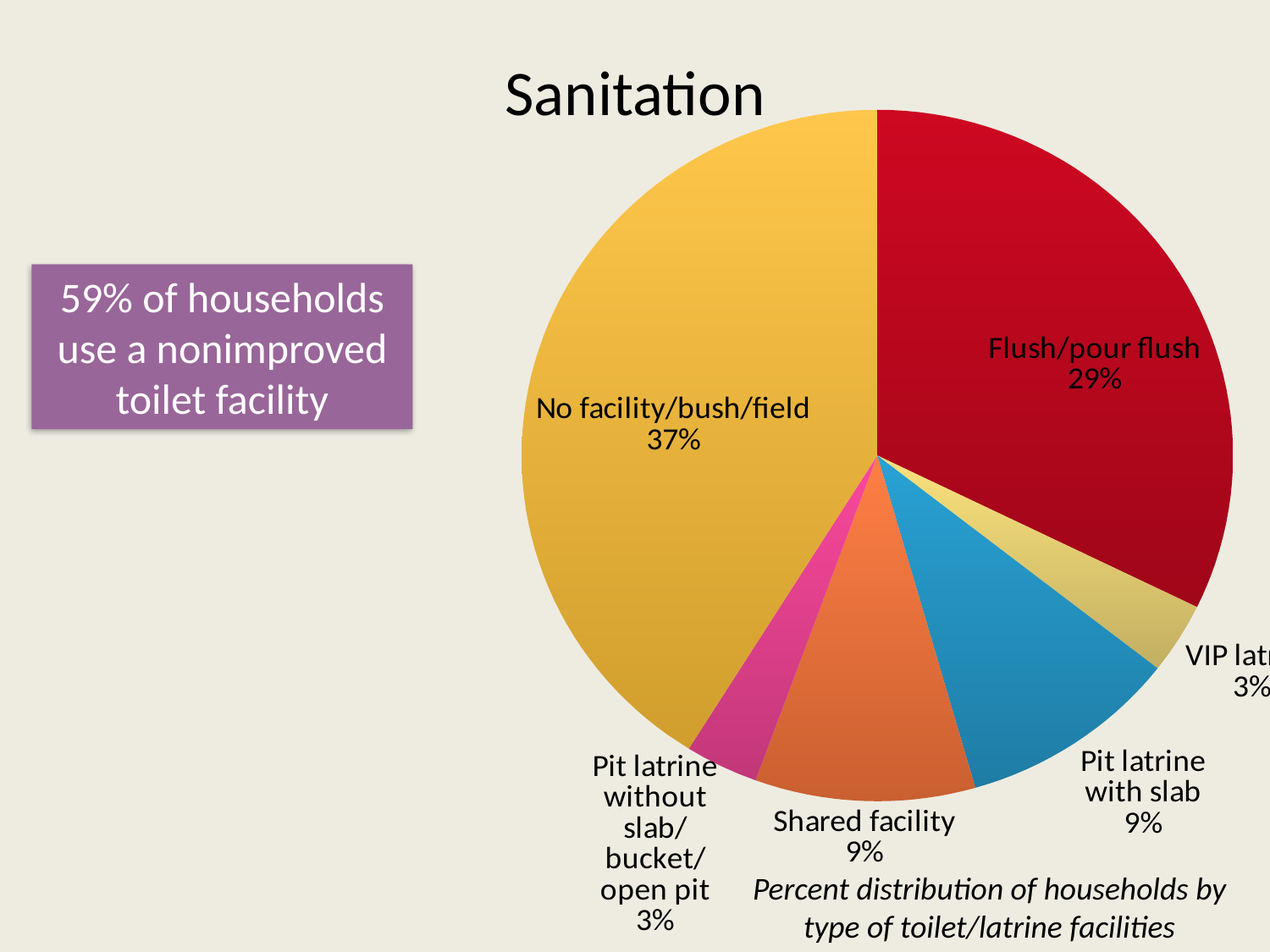

# Sanitation

### Chart

| Category | Series 1 |
|---|---|
| Flush/pour flush | 29.0 |
| VIP latrine | 3.0 |
| Pit latrine with slab | 9.0 |
| Shared facility | 9.0 |
| Pit latrine without slab/bucket/open pit | 3.0 |
| No facility/bush/field | 37.0 |
59% of households use a nonimproved toilet facility
Percent distribution of households by type of toilet/latrine facilities